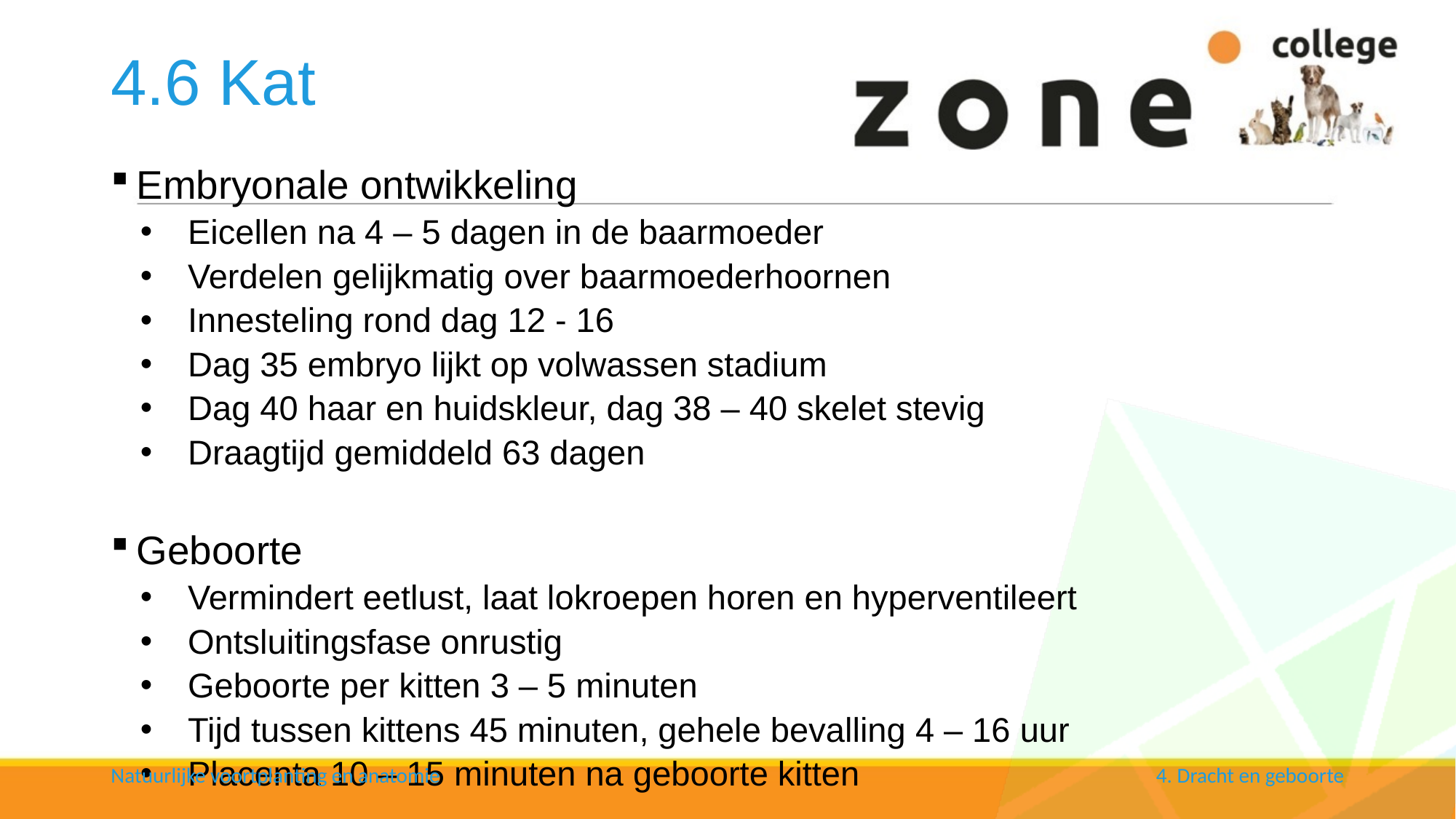

# 4.6 Kat
Embryonale ontwikkeling
Eicellen na 4 – 5 dagen in de baarmoeder
Verdelen gelijkmatig over baarmoederhoornen
Innesteling rond dag 12 - 16
Dag 35 embryo lijkt op volwassen stadium
Dag 40 haar en huidskleur, dag 38 – 40 skelet stevig
Draagtijd gemiddeld 63 dagen

Geboorte
Vermindert eetlust, laat lokroepen horen en hyperventileert
Ontsluitingsfase onrustig
Geboorte per kitten 3 – 5 minuten
Tijd tussen kittens 45 minuten, gehele bevalling 4 – 16 uur
Placenta 10 – 15 minuten na geboorte kitten

Natuurlijke voortplanting en anatomie
4. Dracht en geboorte